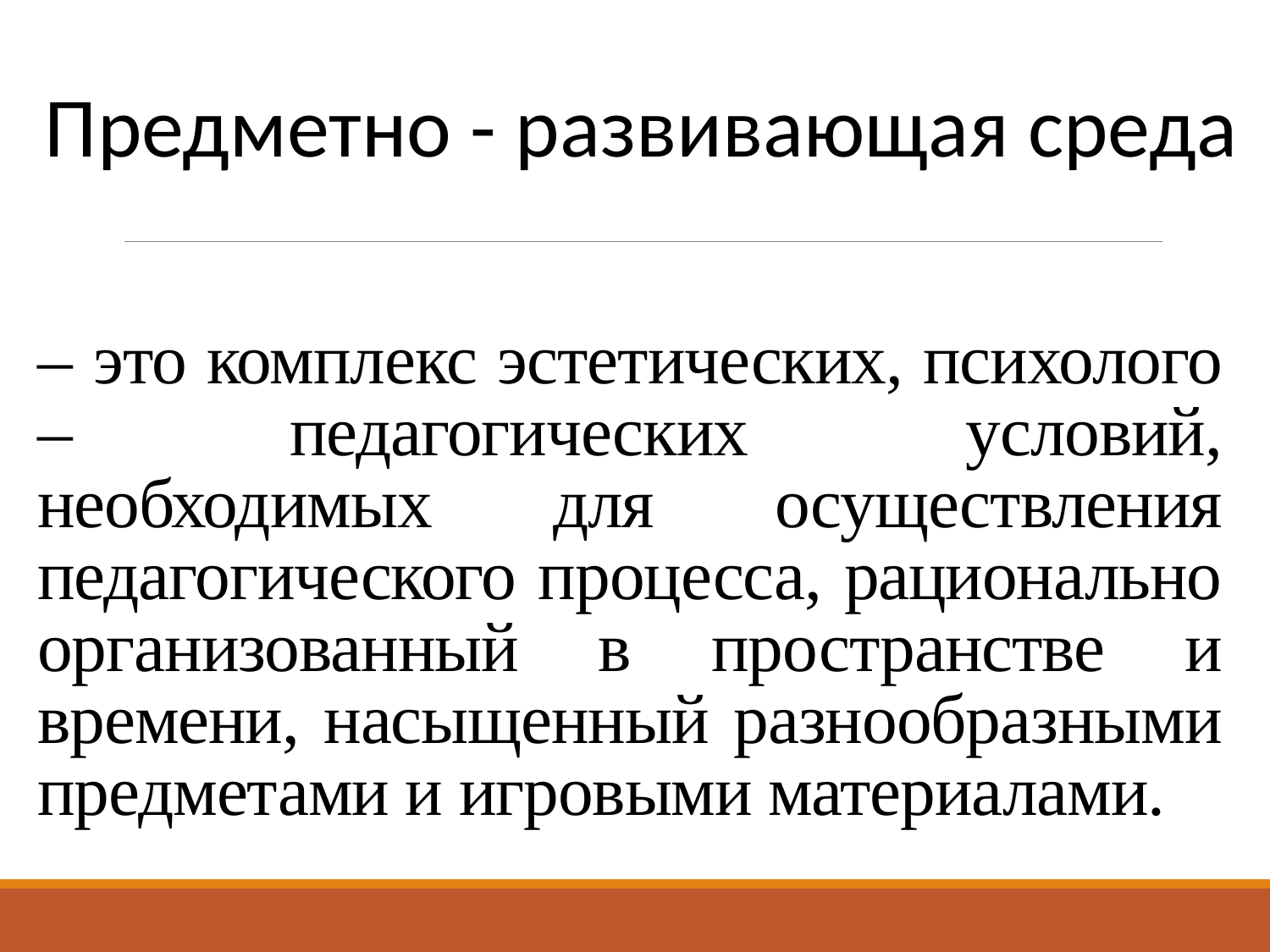

Предметно - развивающая среда
# – это комплекс эстетических, психолого – педагогических условий, необходимых для осуществления педагогического процесса, рационально организованный в пространстве и времени, насыщенный разнообразными предметами и игровыми материалами.